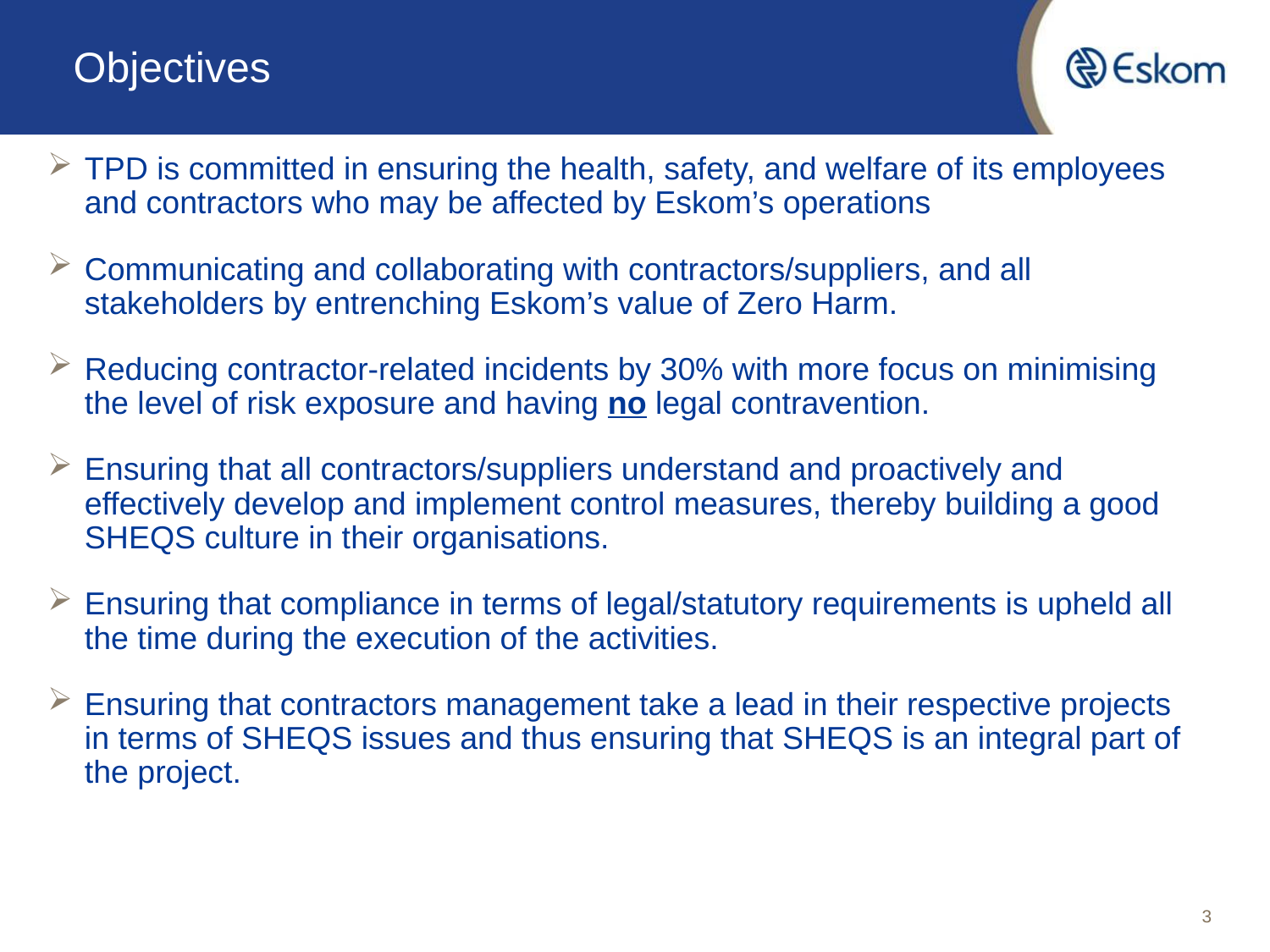

# Objectives
TPD is committed in ensuring the health, safety, and welfare of its employees and contractors who may be affected by Eskom’s operations
Communicating and collaborating with contractors/suppliers, and all stakeholders by entrenching Eskom’s value of Zero Harm.
Reducing contractor-related incidents by 30% with more focus on minimising the level of risk exposure and having no legal contravention.
Ensuring that all contractors/suppliers understand and proactively and effectively develop and implement control measures, thereby building a good SHEQS culture in their organisations.
Ensuring that compliance in terms of legal/statutory requirements is upheld all the time during the execution of the activities.
Ensuring that contractors management take a lead in their respective projects in terms of SHEQS issues and thus ensuring that SHEQS is an integral part of the project.

3